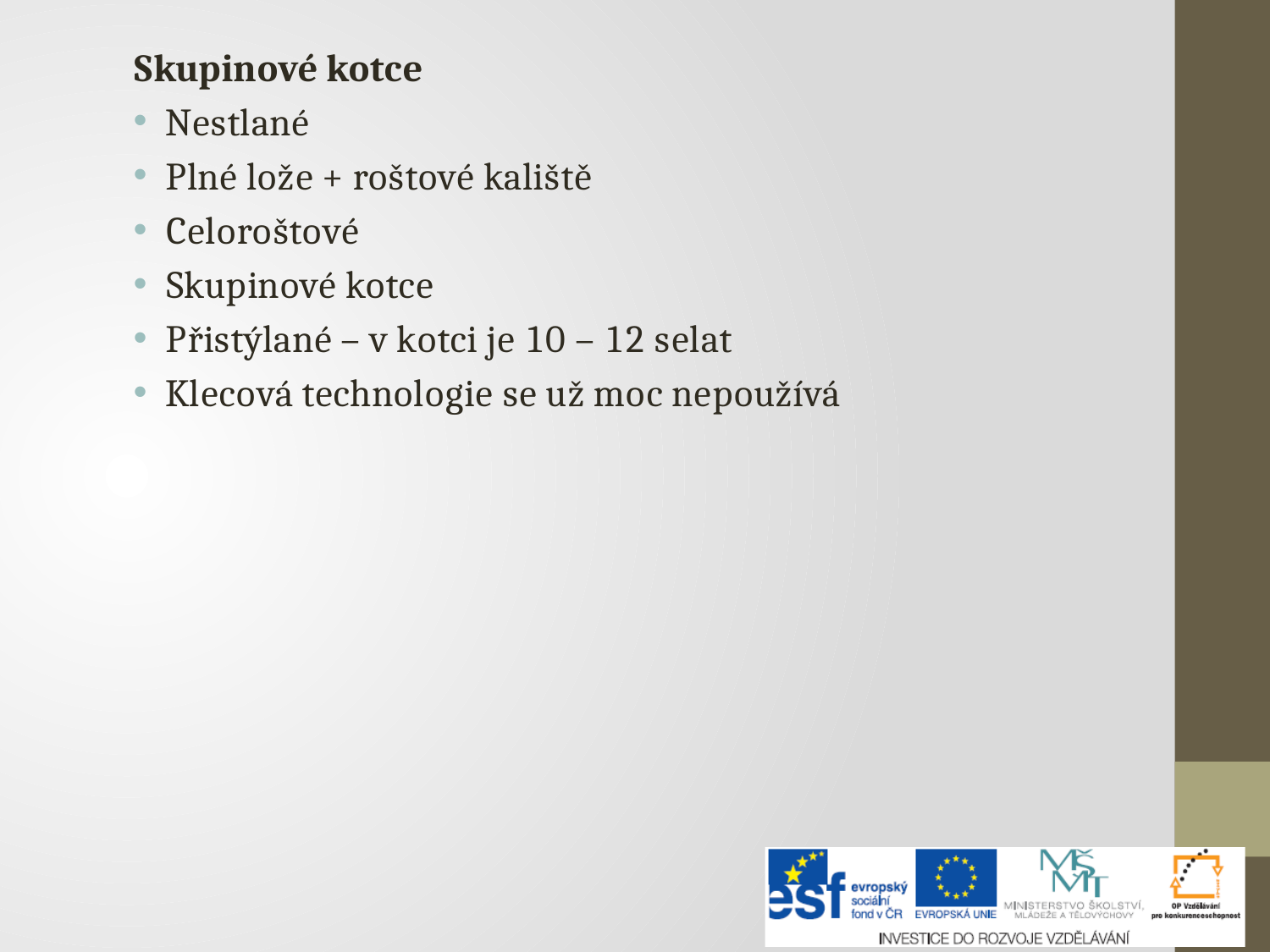

Skupinové kotce
Nestlané
Plné lože + roštové kaliště
Celoroštové
Skupinové kotce
Přistýlané – v kotci je 10 – 12 selat
Klecová technologie se už moc nepoužívá